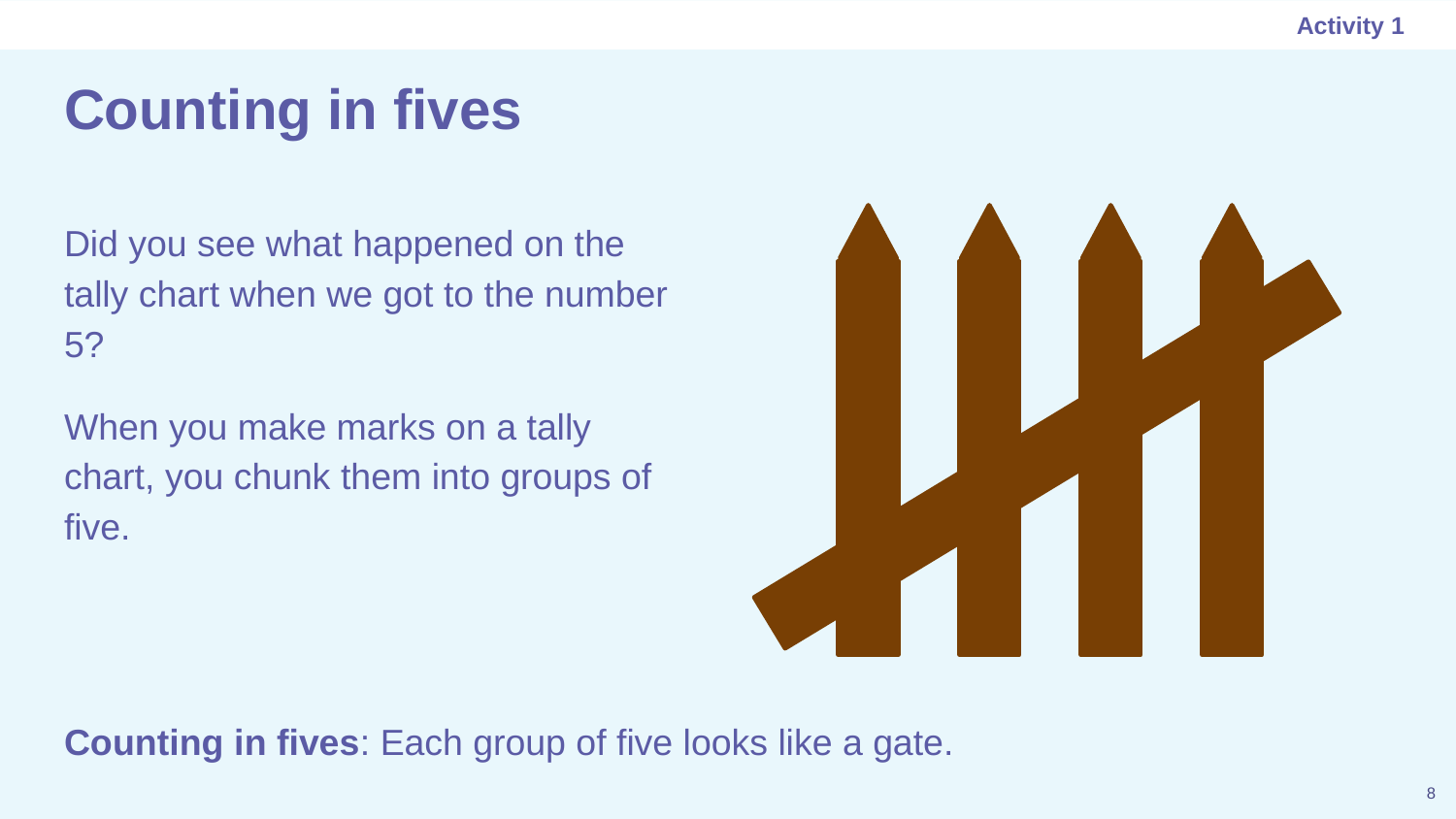

Activity 1
Counting in fives

Did you see what happened on the tally chart when we got to the number 5?
When you make marks on a tally chart, you chunk them into groups of five.

Counting in fives: Each group of five looks like a gate.

8